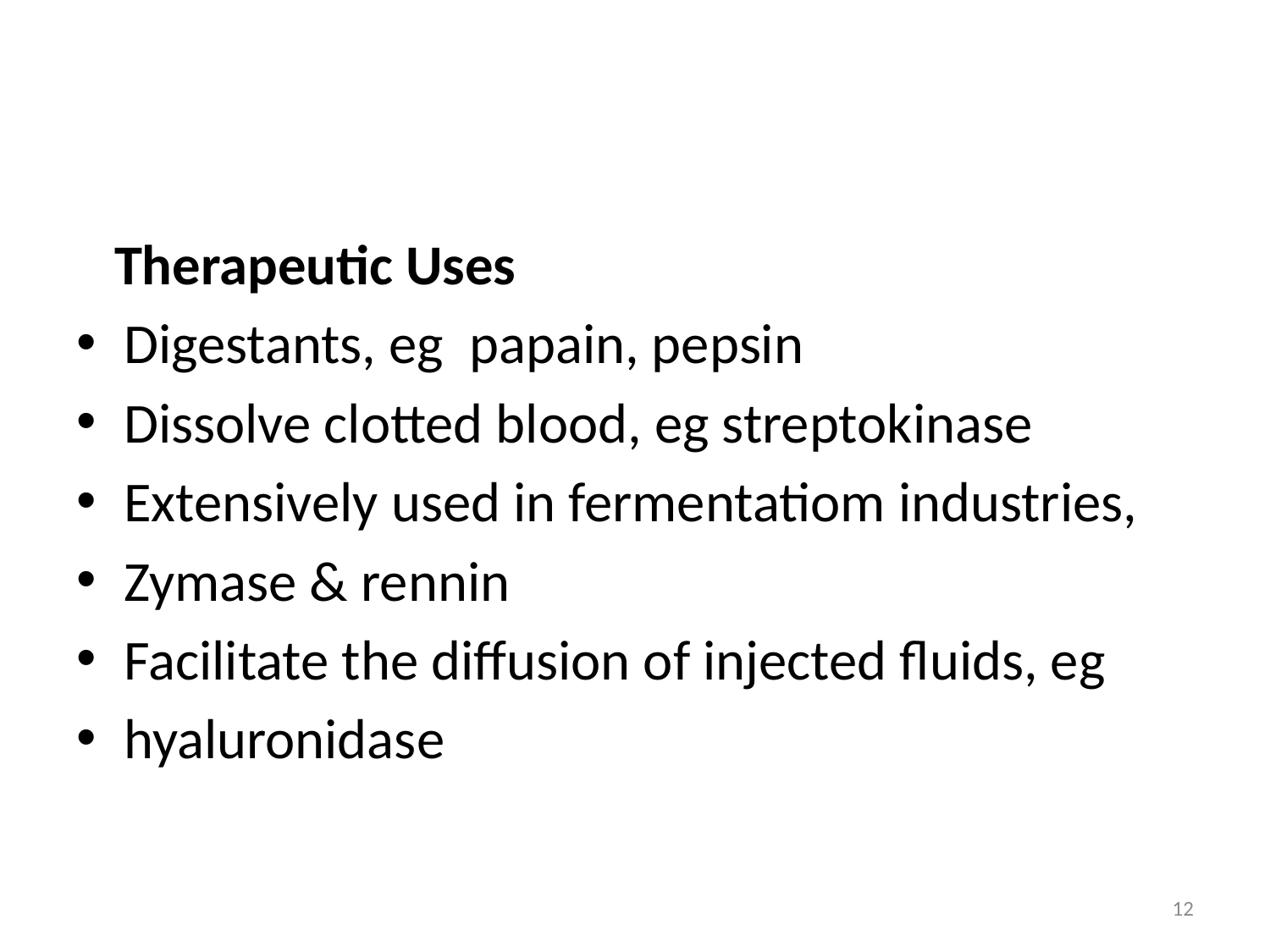

#
   Therapeutic Uses
Digestants, eg  papain, pepsin
Dissolve clotted blood, eg streptokinase
Extensively used in fermentatiom industries,
Zymase & rennin
Facilitate the diffusion of injected fluids, eg
hyaluronidase

12